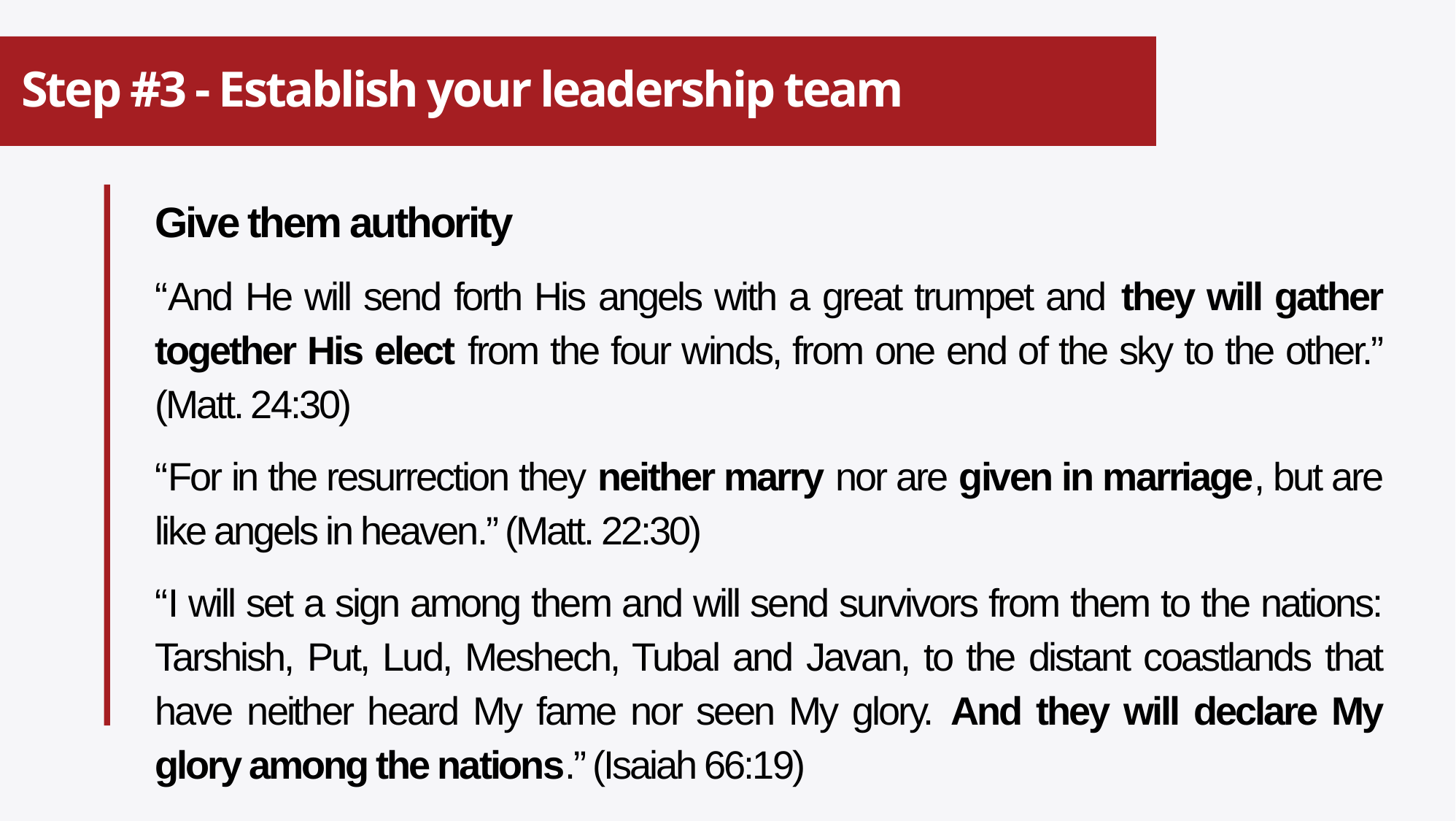

# Step #3 - Establish your leadership team
Give them authority
“And He will send forth His angels with a great trumpet and they will gather together His elect from the four winds, from one end of the sky to the other.” (Matt. 24:30)
“For in the resurrection they neither marry nor are given in marriage, but are like angels in heaven.” (Matt. 22:30)
“I will set a sign among them and will send survivors from them to the nations: Tarshish, Put, Lud, Meshech, Tubal and Javan, to the distant coastlands that have neither heard My fame nor seen My glory. And they will declare My glory among the nations.” (Isaiah 66:19)